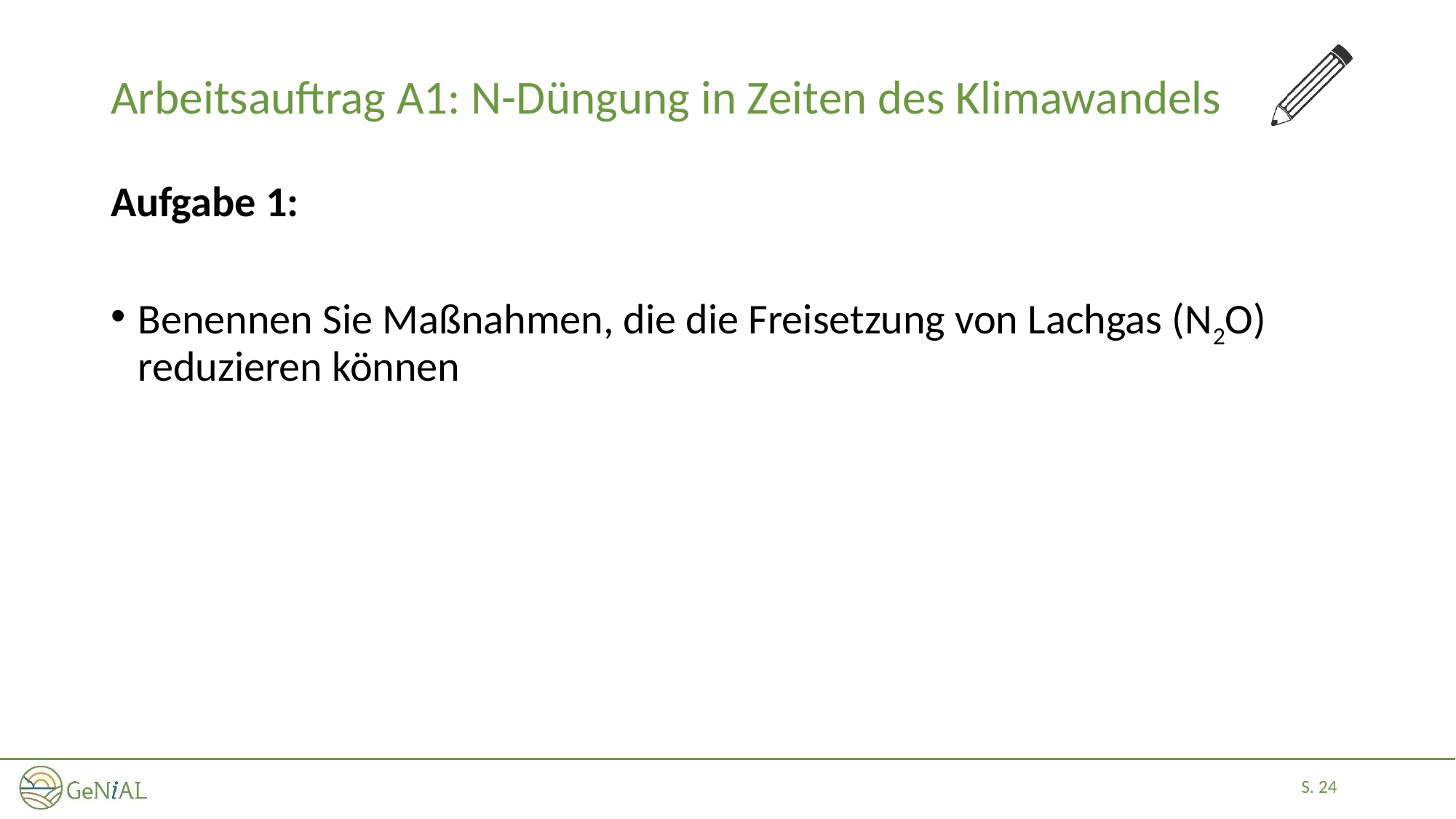

# Arbeitsauftrag A1: N-Düngung in Zeiten des Klimawandels
Aufgabe 1:
Benennen Sie Maßnahmen, die die Freisetzung von Lachgas (N2O) reduzieren können